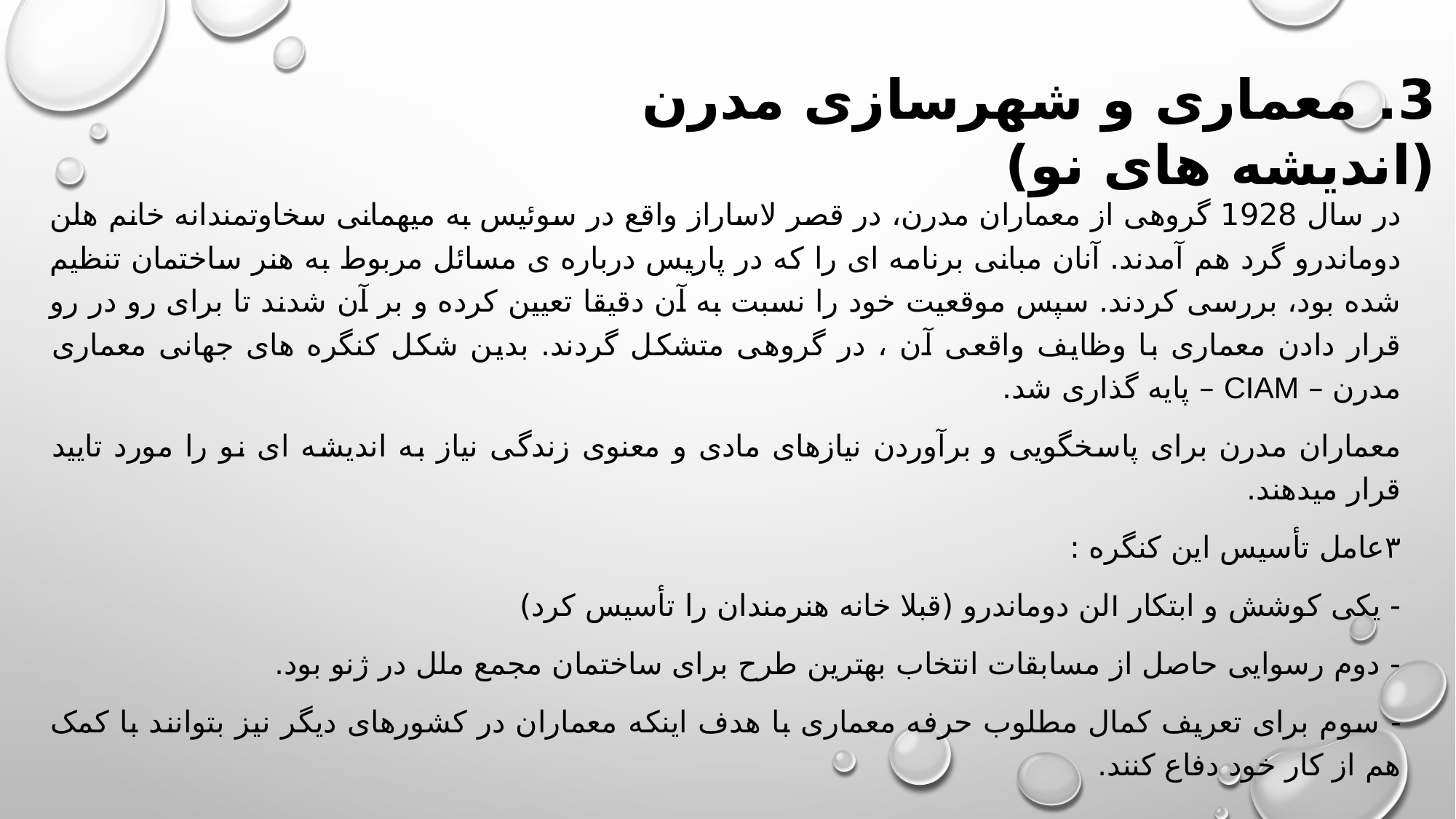

3. معماری و شهرسازی مدرن (اندیشه های نو)
در سال 1928 گروهی از معماران مدرن، در قصر لاساراز واقع در سوئیس به میهمانی سخاوتمندانه خانم هلن دوماندرو گرد هم آمدند. آنان مبانی برنامه ای را که در پاریس درباره ی مسائل مربوط به هنر ساختمان تنظیم شده بود، بررسی کردند. سپس موقعیت خود را نسبت به آن دقیقا تعیین کرده و بر آن شدند تا برای رو در رو قرار دادن معماری با وظایف واقعی آن ، در گروهی متشکل گردند. بدین شکل کنگره های جهانی معماری مدرن – CIAM – پایه گذاری شد.
معماران مدرن برای پاسخگویی و برآوردن نیازهای مادی و معنوی زندگی نیاز به اندیشه ای نو را مورد تایید قرار میدهند.
۳عامل تأسیس این کنگره :
- یکی کوشش و ابتکار Iلن دوماندرو (قبلا خانه هنرمندان را تأسیس کرد)
- دوم رسوایی حاصل از مسابقات انتخاب بهترین طرح برای ساختمان مجمع ملل در ژنو بود.
- سوم برای تعریف کمال مطلوب حرفه معماری با هدف اینکه معماران در کشورهای دیگر نیز بتوانند با کمک هم از کار خود دفاع کنند.